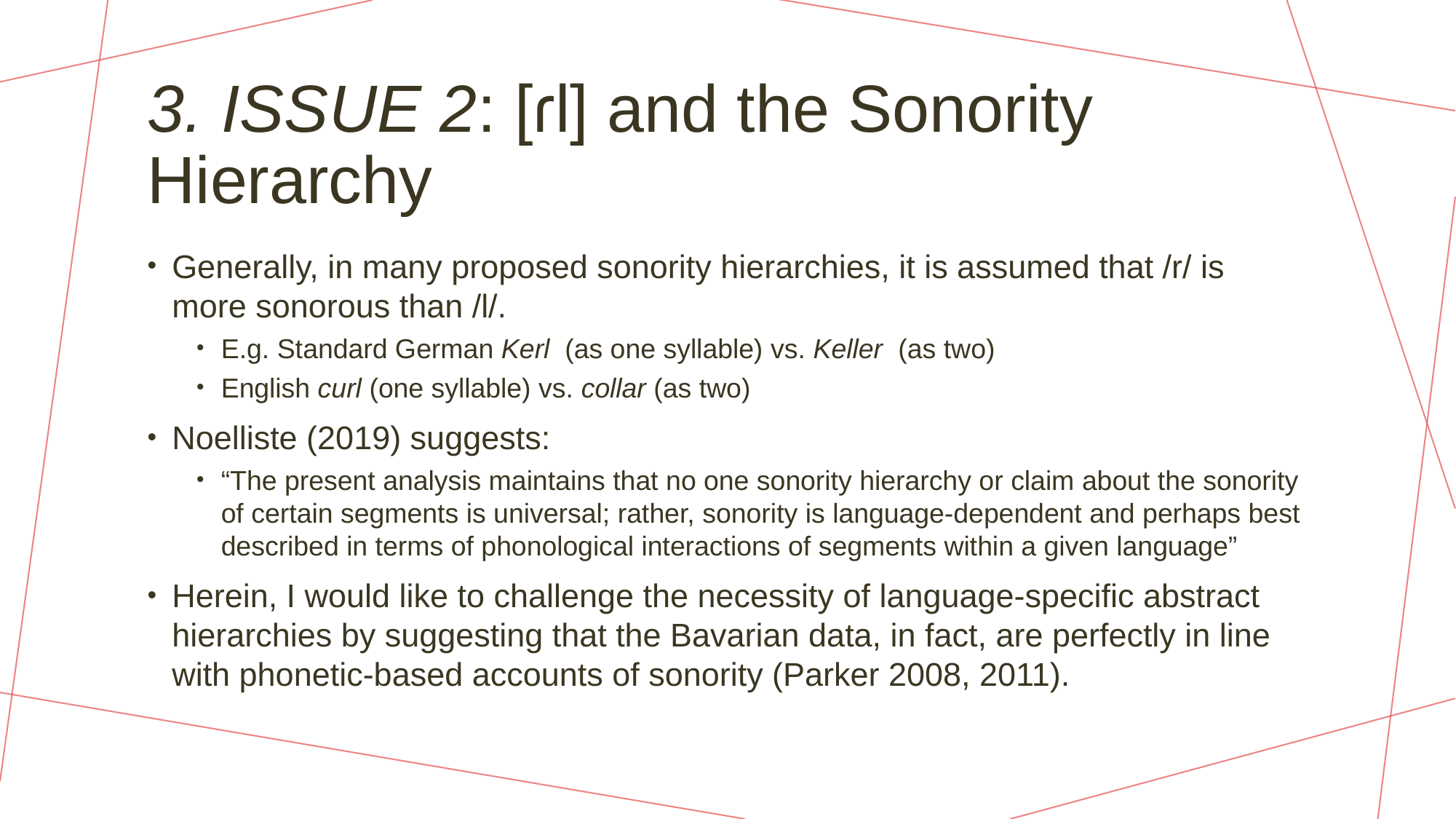

# 3. ISSUE 2: [ɾl] and the Sonority Hierarchy
Generally, in many proposed sonority hierarchies, it is assumed that /r/ is more sonorous than /l/.
E.g. Standard German Kerl  (as one syllable) vs. Keller  (as two)
English curl (one syllable) vs. collar (as two)
Noelliste (2019) suggests:
“The present analysis maintains that no one sonority hierarchy or claim about the sonority of certain segments is universal; rather, sonority is language-dependent and perhaps best described in terms of phonological interactions of segments within a given language”
Herein, I would like to challenge the necessity of language-specific abstract hierarchies by suggesting that the Bavarian data, in fact, are perfectly in line with phonetic-based accounts of sonority (Parker 2008, 2011).